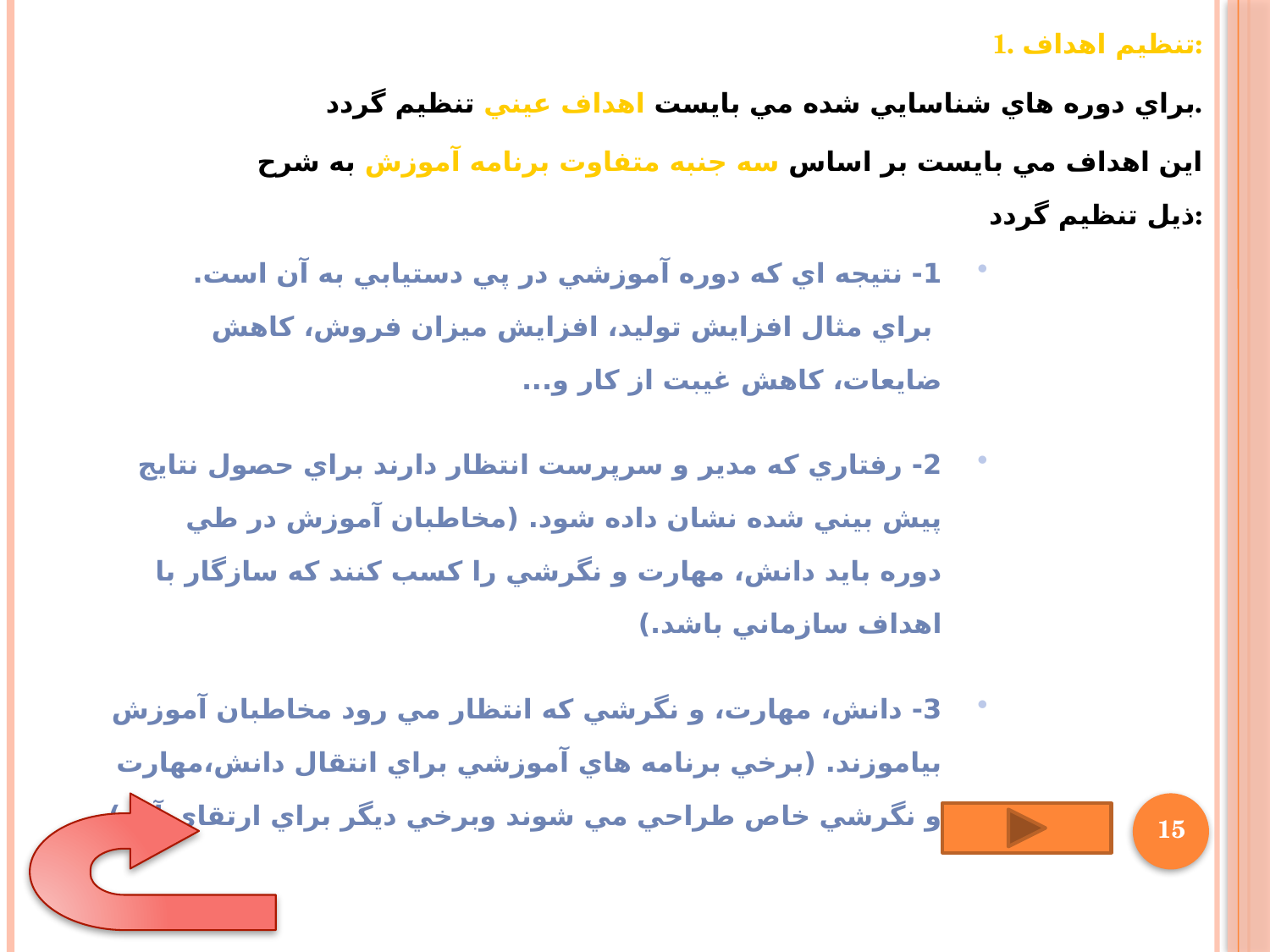

1. تنظيم اهداف:
براي دوره هاي شناسايي شده مي بايست اهداف عيني تنظيم گردد.
اين اهداف مي بايست بر اساس سه جنبه متفاوت برنامه آموزش به شرح ذيل تنظيم گردد:
1- نتيجه اي که دوره آموزشي در پي دستيابي به آن است.
 براي مثال افزايش توليد، افزايش ميزان فروش، کاهش ضايعات، کاهش غيبت از کار و...

2- رفتاري که مدير و سرپرست انتظار دارند براي حصول نتايج پيش بيني شده نشان داده شود. (مخاطبان آموزش در طي  دوره بايد دانش، مهارت و نگرشي را کسب کنند که سازگار با اهداف سازماني باشد.)

3- دانش، مهارت، و نگرشي که انتظار مي رود مخاطبان آموزش بياموزند. (برخي برنامه هاي آموزشي براي انتقال دانش،مهارت و نگرشي خاص طراحي مي شوند وبرخي ديگر براي ارتقاي آن.)

15